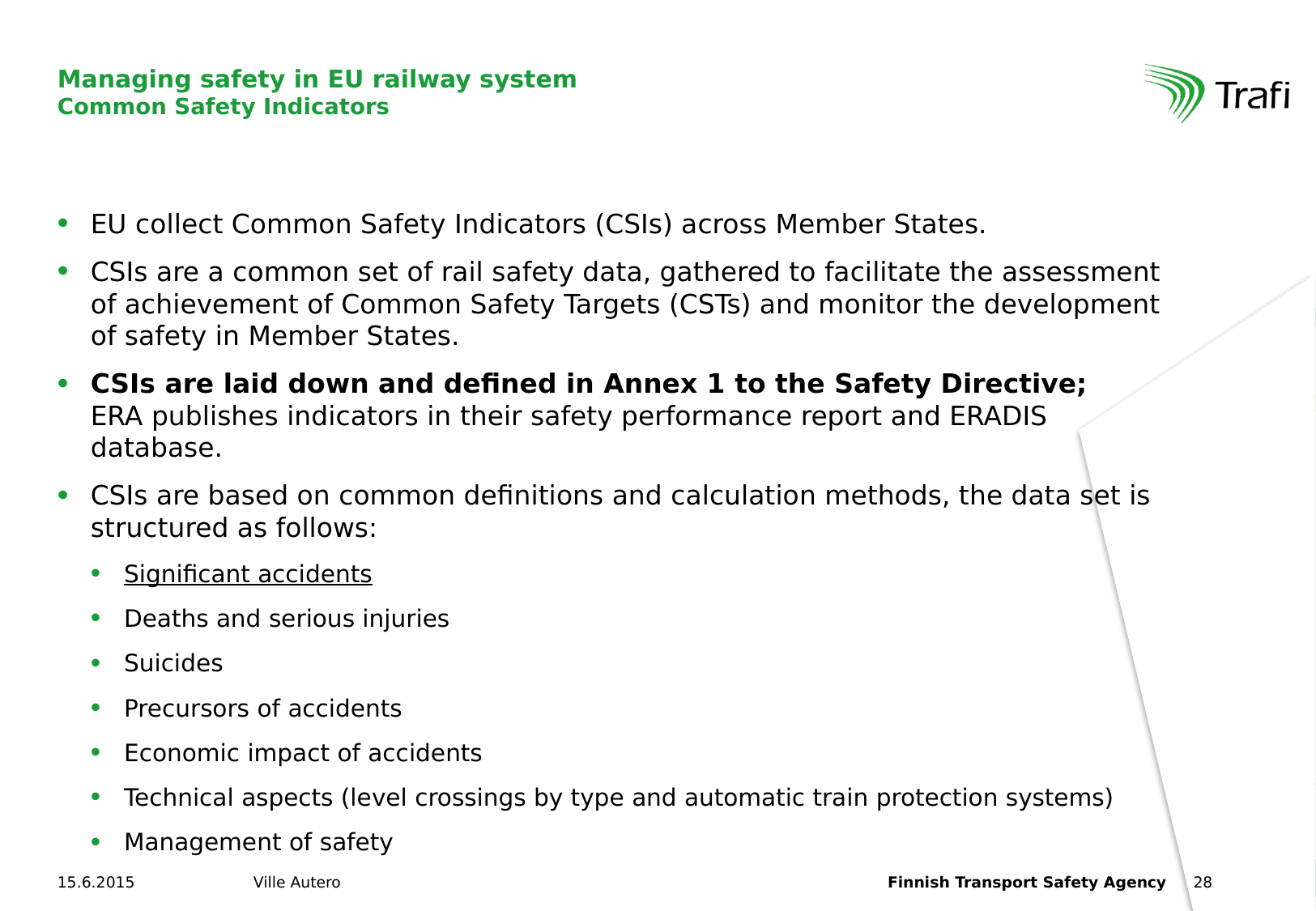

# Managing safety in EU railway system Common Safety Indicators
EU collect Common Safety Indicators (CSIs) across Member States.
CSIs are a common set of rail safety data, gathered to facilitate the assessment of achievement of Common Safety Targets (CSTs) and monitor the development of safety in Member States.
CSIs are laid down and defined in Annex 1 to the Safety Directive; ERA publishes indicators in their safety performance report and ERADIS database.
CSIs are based on common definitions and calculation methods, the data set is structured as follows:
Significant accidents
Deaths and serious injuries
Suicides
Precursors of accidents
Economic impact of accidents
Technical aspects (level crossings by type and automatic train protection systems)
Management of safety
15.6.2015
Ville Autero
28